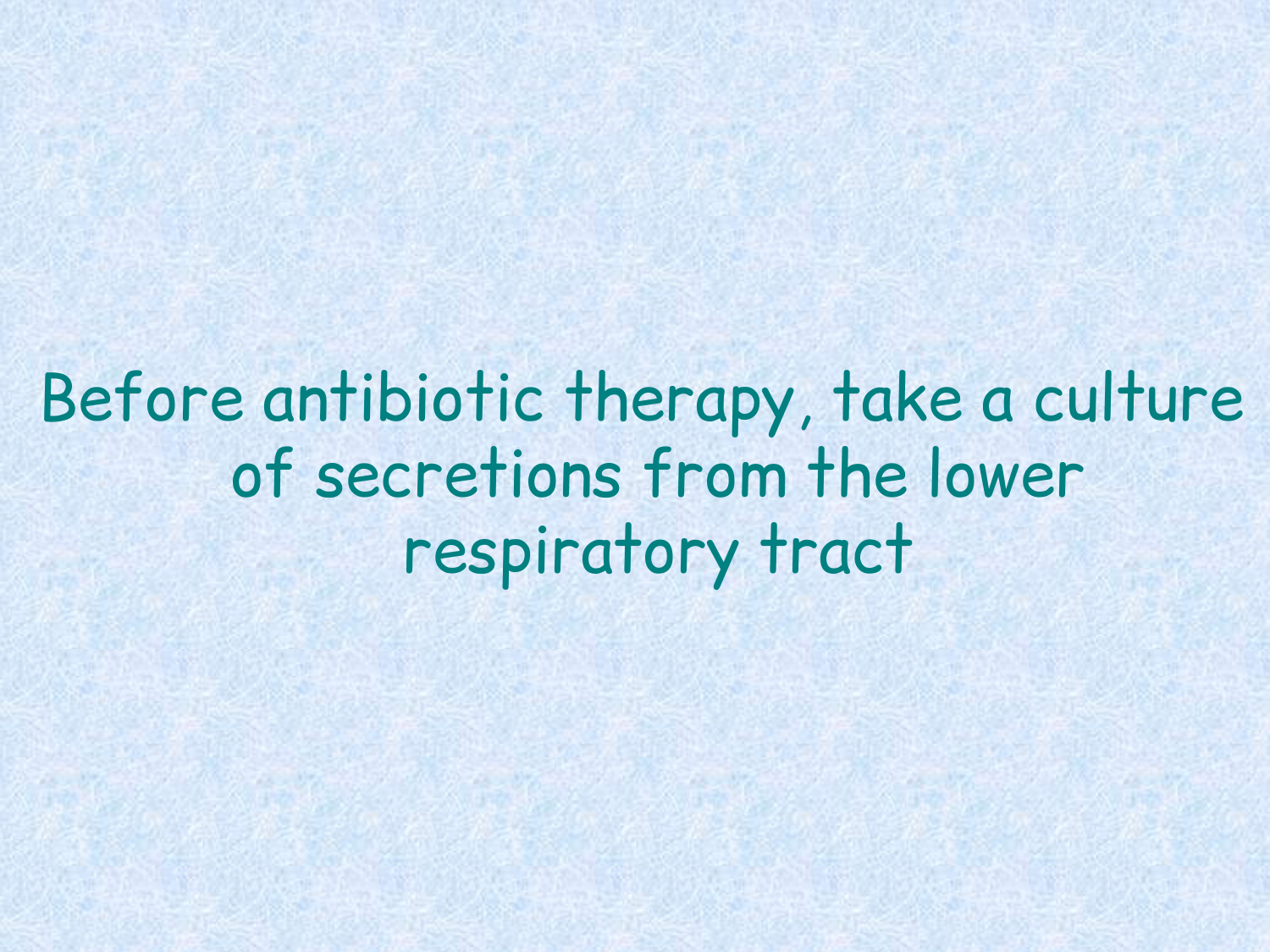

Before antibiotic therapy, take a culture of secretions from the lower respiratory tract

#